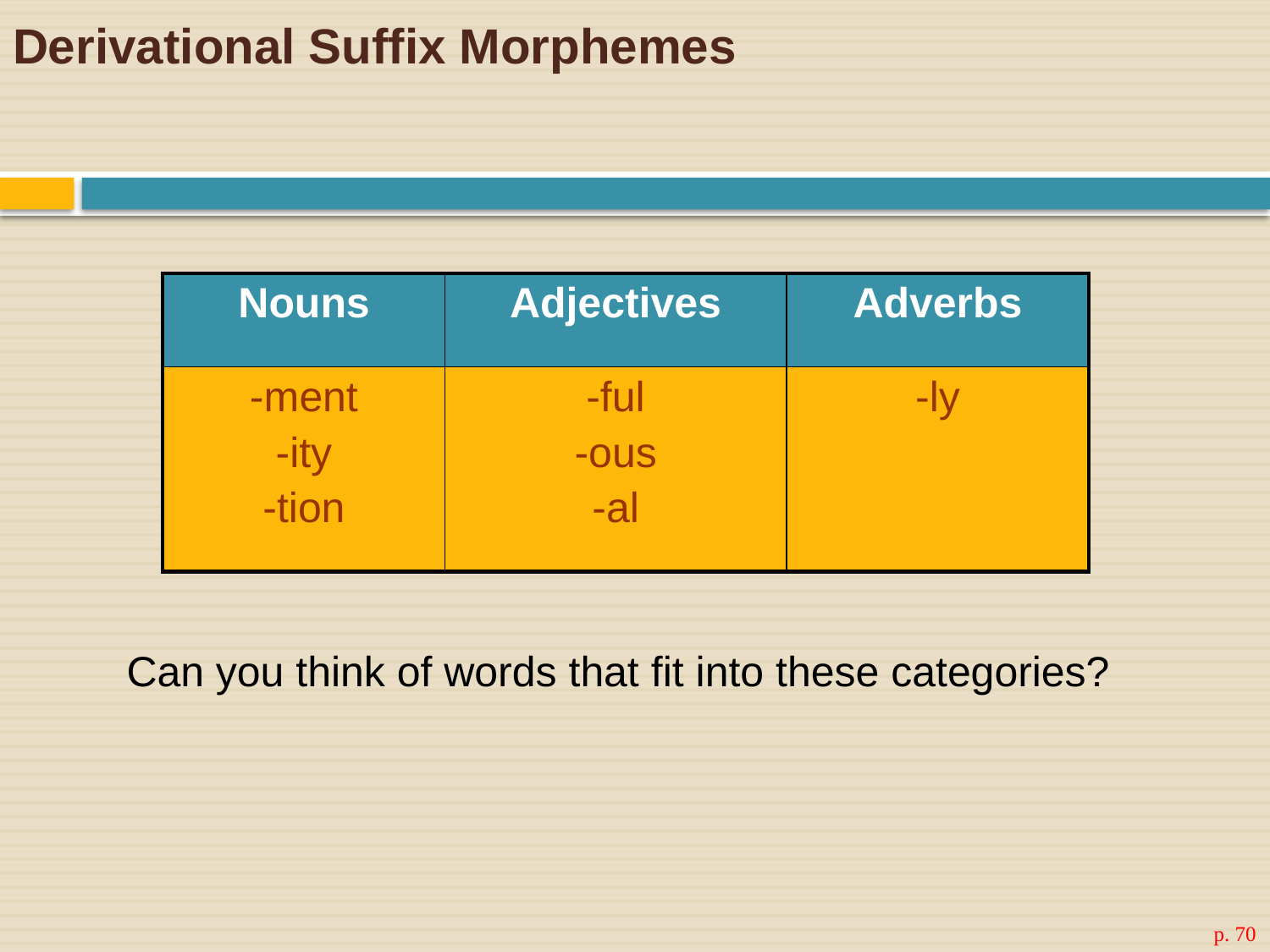

# Derivational Suffix Morphemes
| Nouns | Adjectives | Adverbs |
| --- | --- | --- |
| -ment -ity -tion | -ful -ous -al | -ly |
Can you think of words that fit into these categories?
p. 70